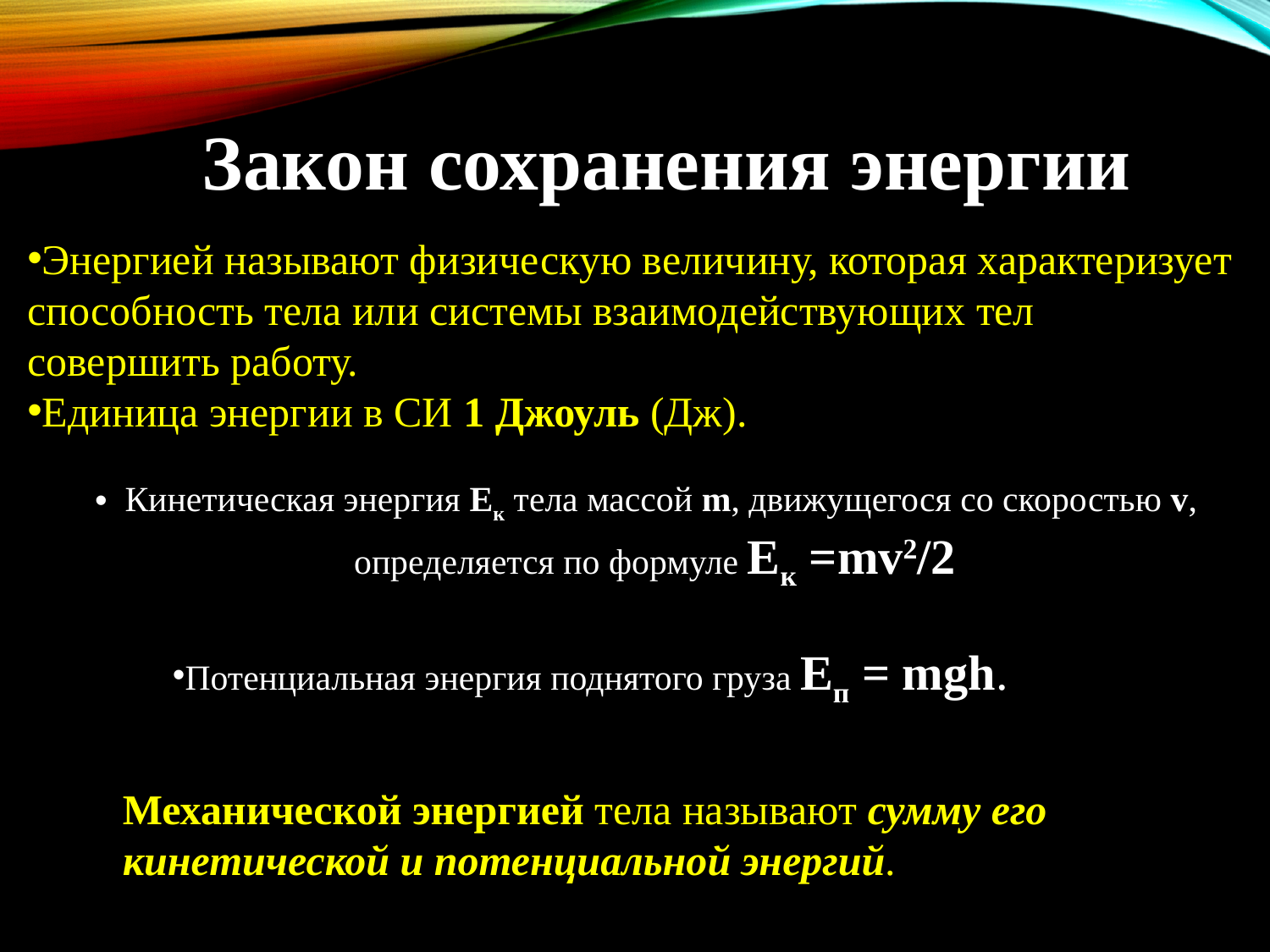

Закон сохранения энергии
Энергией называют физическую величину, которая характеризует способность тела или системы взаимодействующих тел совершить работу.
Единица энергии в СИ 1 Джоуль (Дж).
Кинетическая энергия Ек тела массой m, движущегося со скоростью v, определяется по формуле Ек =mv2/2
Потенциальная энергия поднятого груза Еп = mgh.
Механической энергией тела называют сумму его кинетической и потенциальной энергий.